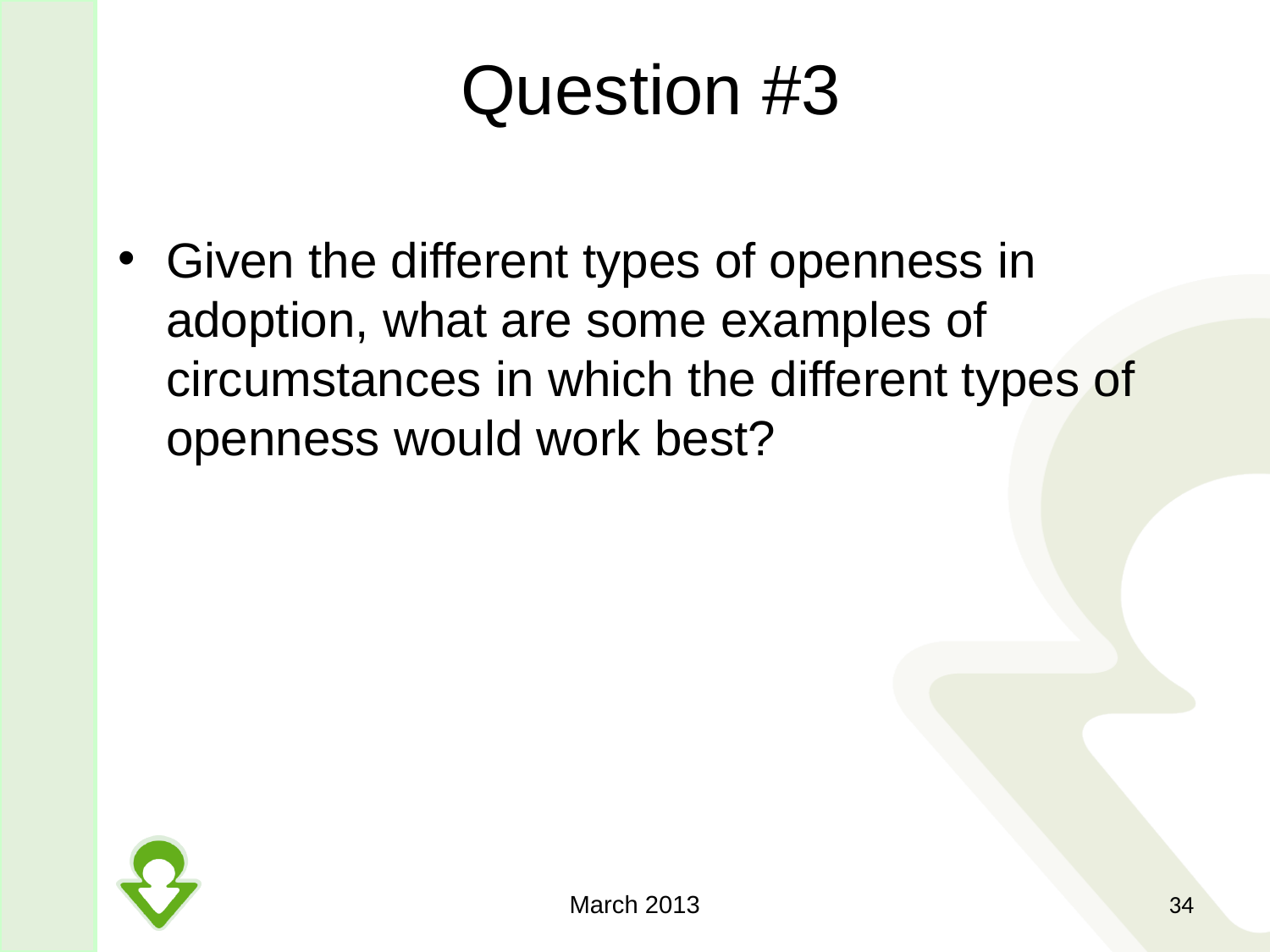

# Question #3
Given the different types of openness in adoption, what are some examples of circumstances in which the different types of openness would work best?

March 2013
34